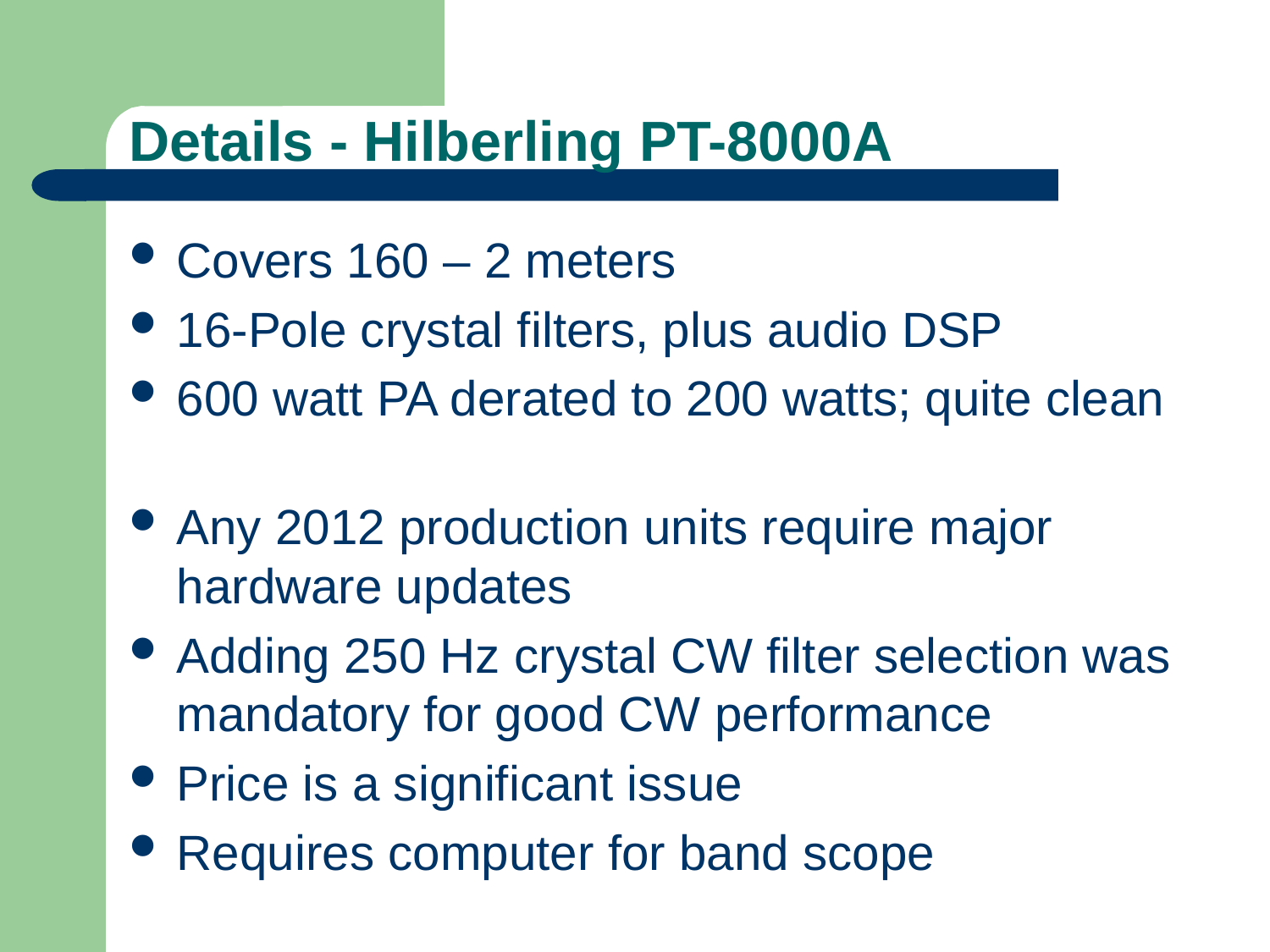

# Details - Hilberling PT-8000A
Covers 160 – 2 meters
16-Pole crystal filters, plus audio DSP
600 watt PA derated to 200 watts; quite clean
Any 2012 production units require major hardware updates
Adding 250 Hz crystal CW filter selection was mandatory for good CW performance
Price is a significant issue
Requires computer for band scope